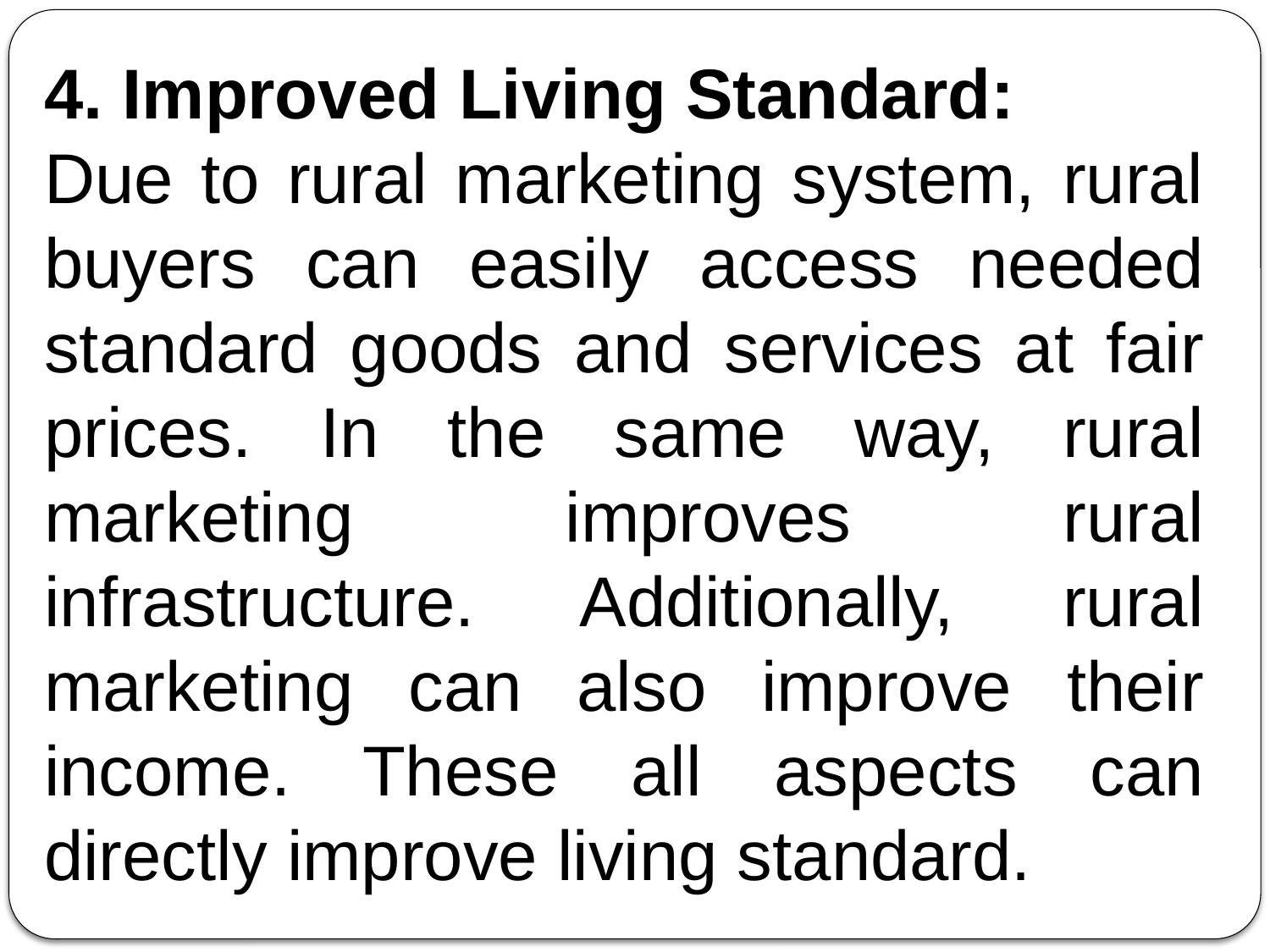

4. Improved Living Standard:
Due to rural marketing system, rural buyers can easily access needed standard goods and services at fair prices. In the same way, rural marketing improves rural infrastructure. Additionally, rural marketing can also improve their income. These all aspects can directly improve living standard.